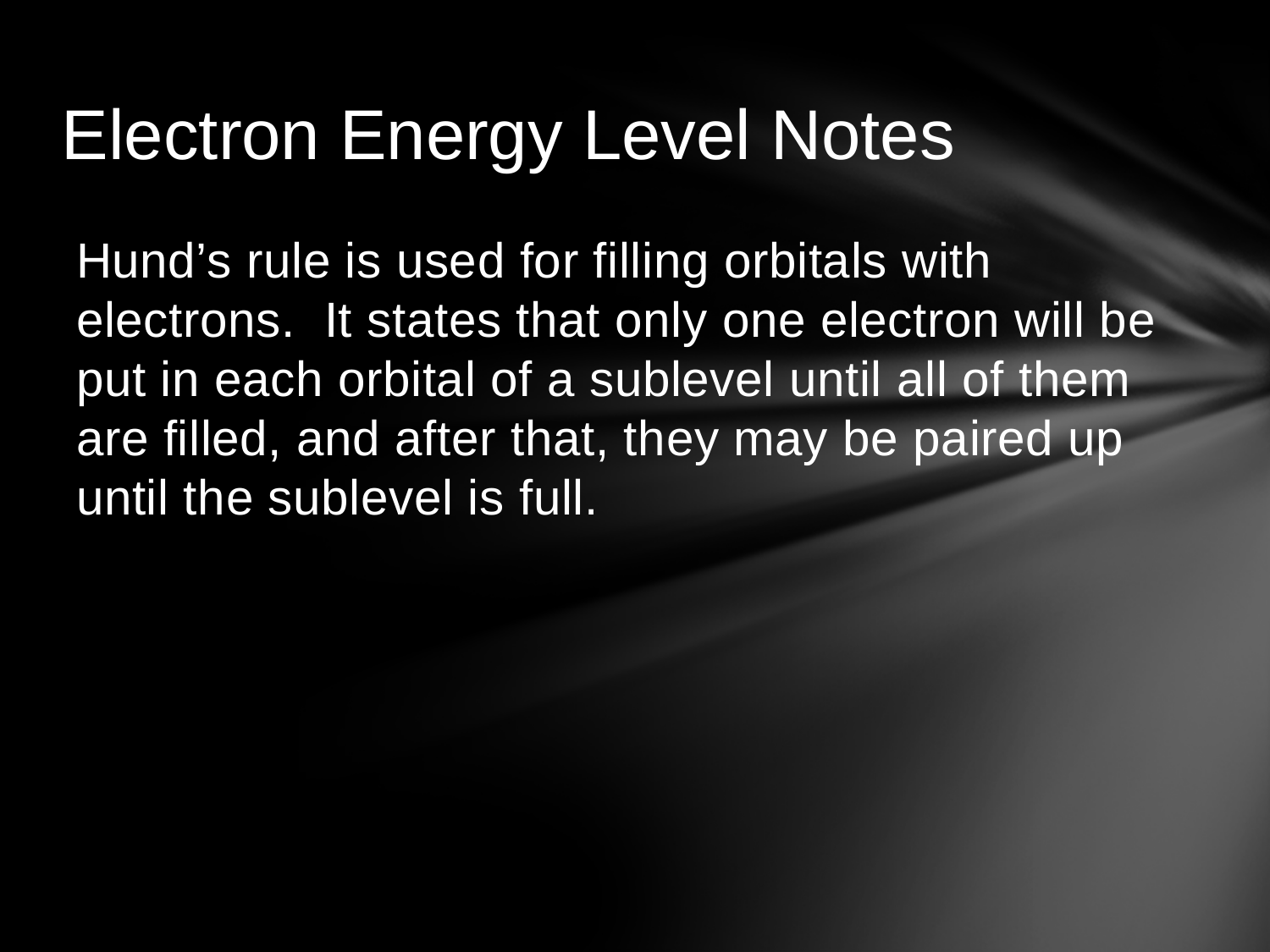

# Electron Energy Level Notes
Hund’s rule is used for filling orbitals with electrons.  It states that only one electron will be put in each orbital of a sublevel until all of them are filled, and after that, they may be paired up until the sublevel is full.